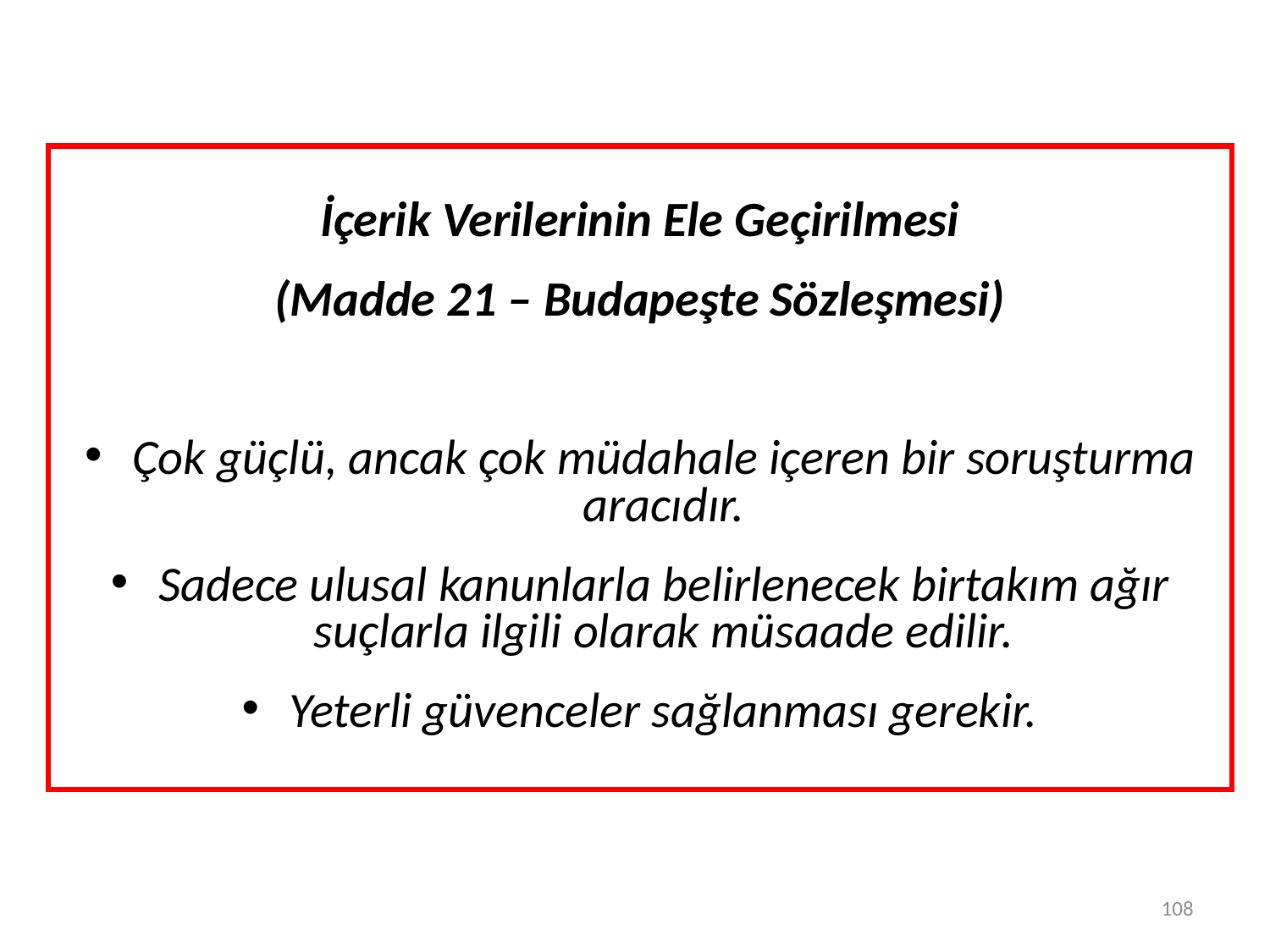

İçerik Verilerinin Ele Geçirilmesi
(Madde 21 – Budapeşte Sözleşmesi)

Çok güçlü, ancak çok müdahale içeren bir soruşturma aracıdır.
Sadece ulusal kanunlarla belirlenecek birtakım ağır suçlarla ilgili olarak müsaade edilir.
Yeterli güvenceler sağlanması gerekir.
108